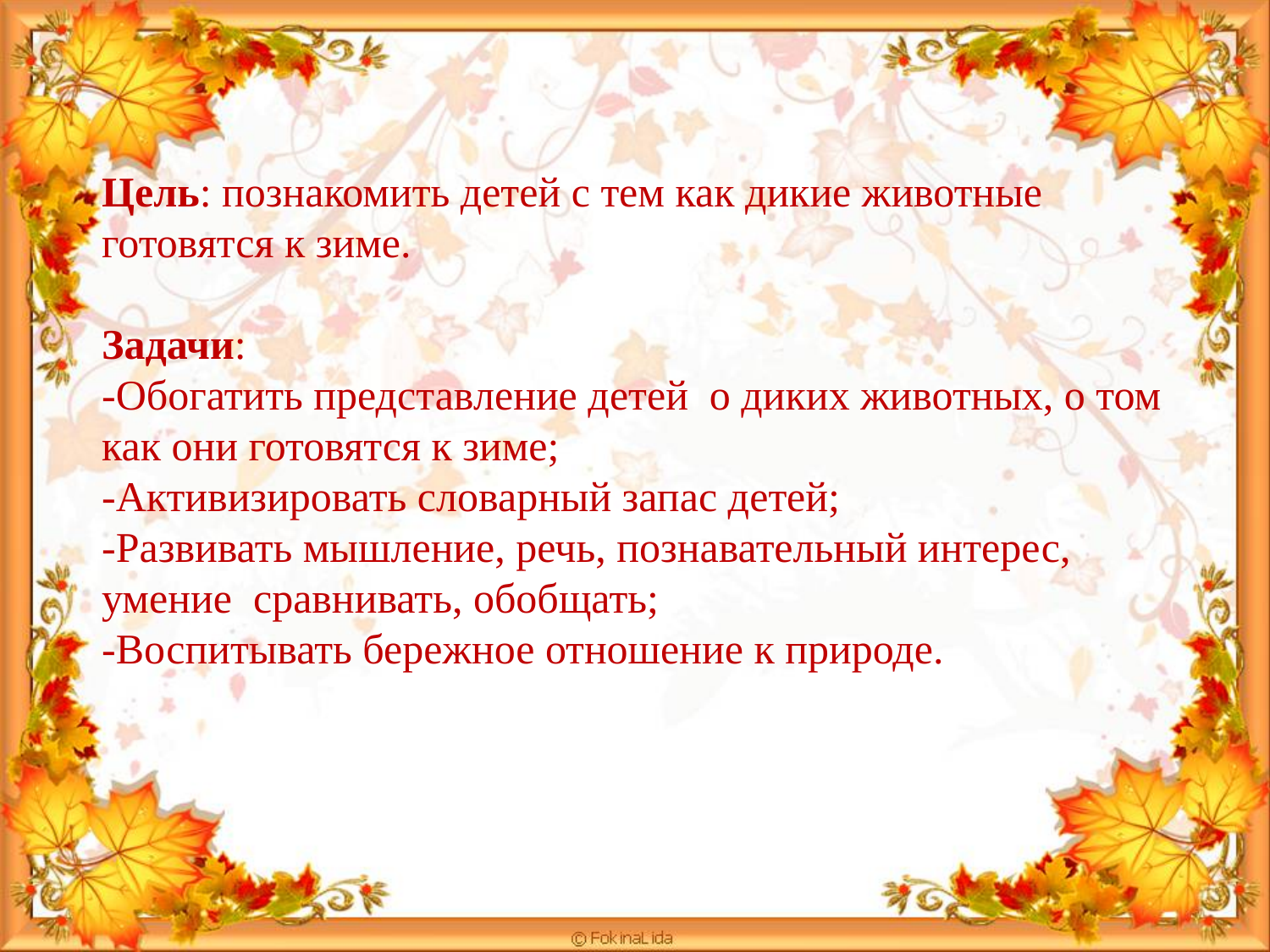

Цель: познакомить детей с тем как дикие животные готовятся к зиме.

Задачи:
-Обогатить представление детей  о диких животных, о том как они готовятся к зиме;
-Активизировать словарный запас детей;
-Развивать мышление, речь, познавательный интерес,  умение  сравнивать, обобщать;
-Воспитывать бережное отношение к природе.